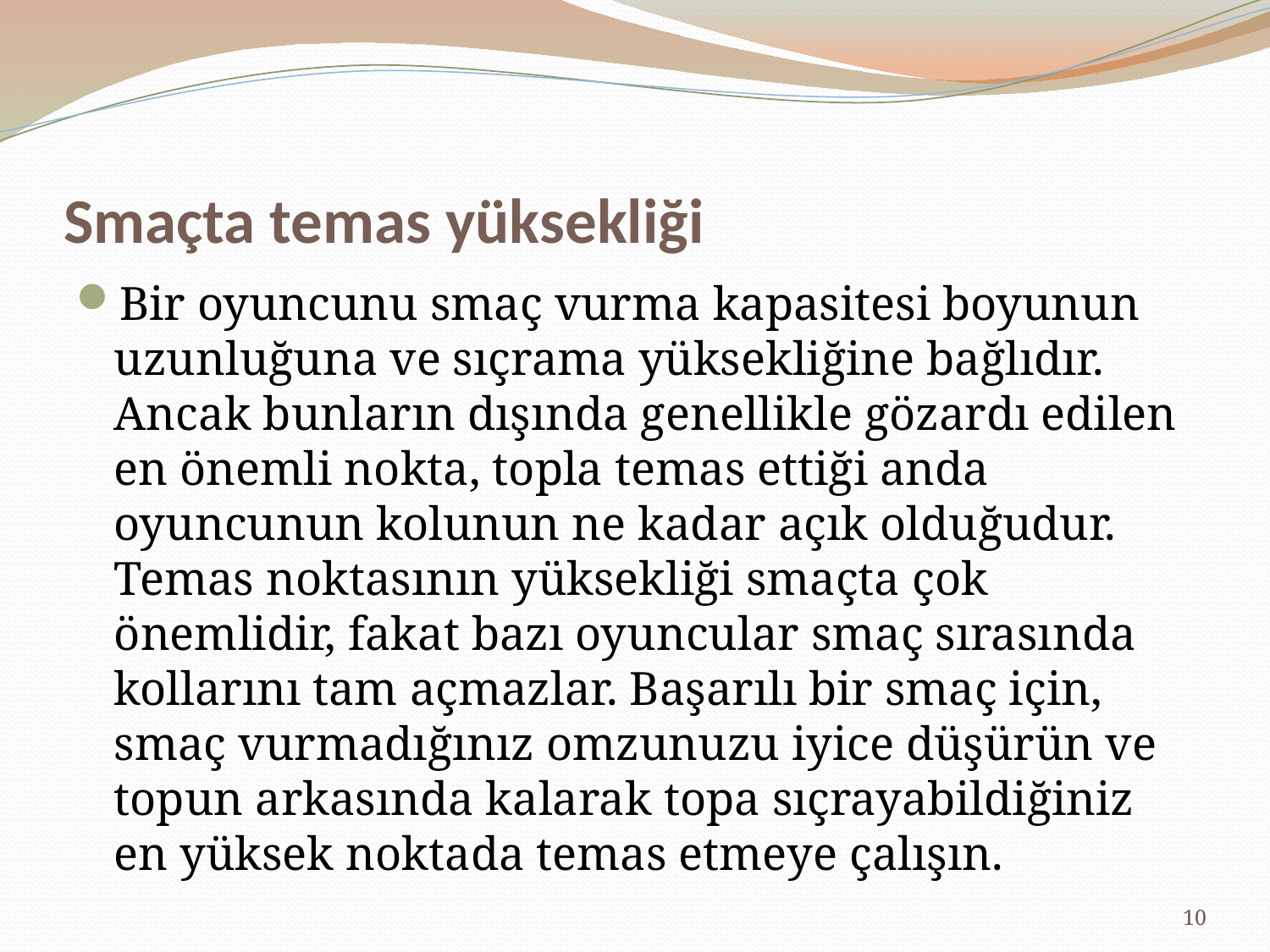

# Smaçta temas yüksekliği
Bir oyuncunu smaç vurma kapasitesi boyunun uzunluğuna ve sıçrama yüksekliğine bağlıdır. Ancak bunların dışında genellikle gözardı edilen en önemli nokta, topla temas ettiği anda oyuncunun kolunun ne kadar açık olduğudur. Temas noktasının yüksekliği smaçta çok önemlidir, fakat bazı oyuncular smaç sırasında kollarını tam açmazlar. Başarılı bir smaç için, smaç vurmadığınız omzunuzu iyice düşürün ve topun arkasında kalarak topa sıçrayabildiğiniz en yüksek noktada temas etmeye çalışın.
10